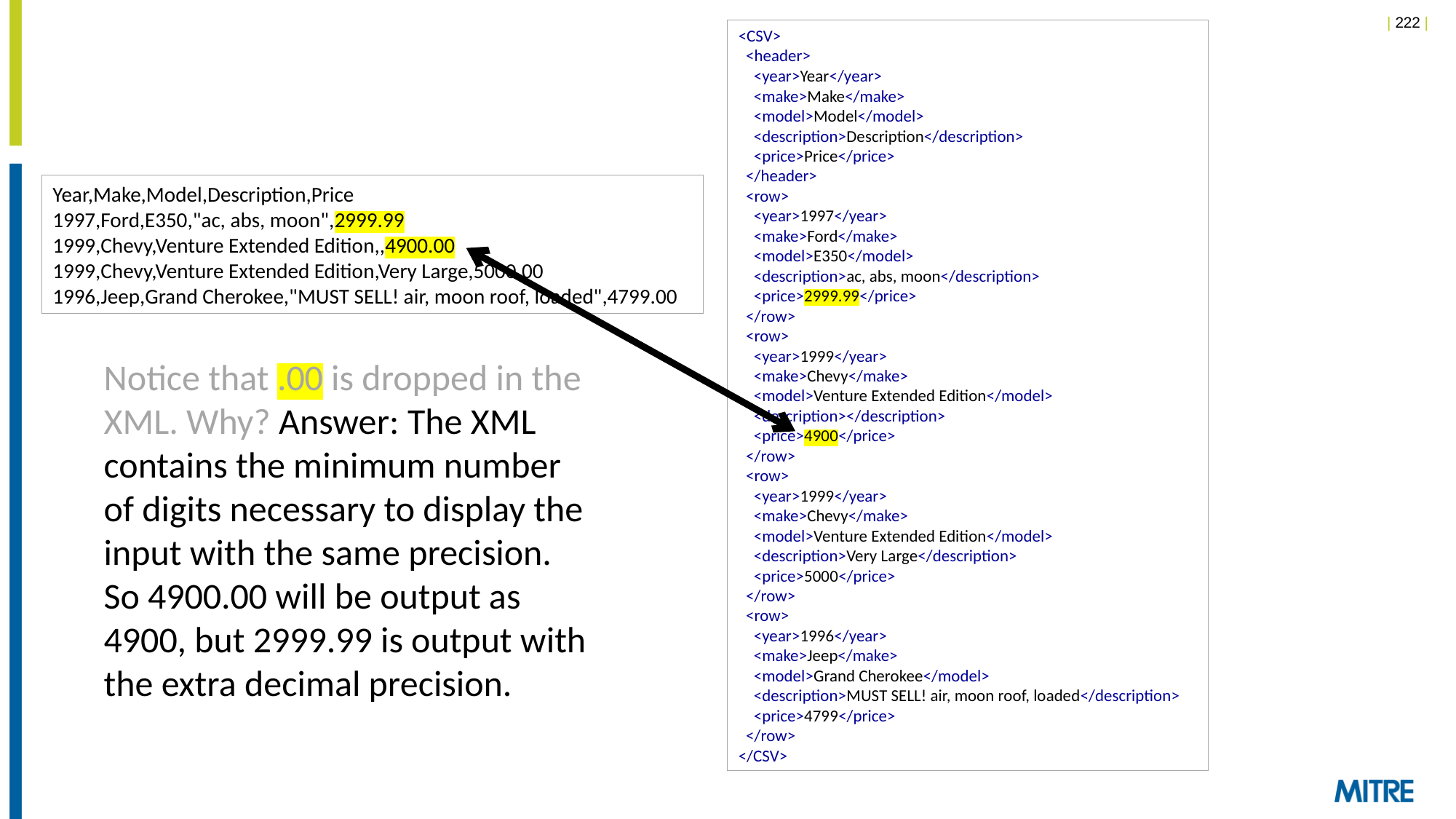

<CSV>
  <header>
    <year>Year</year>
    <make>Make</make>
    <model>Model</model>
    <description>Description</description>
    <price>Price</price>
  </header>
  <row>
    <year>1997</year>
    <make>Ford</make>
    <model>E350</model>
    <description>ac, abs, moon</description>
    <price>2999.99</price>
  </row>
  <row>
    <year>1999</year>
    <make>Chevy</make>
    <model>Venture Extended Edition</model>
    <description></description>
    <price>4900</price>
  </row>
  <row>
    <year>1999</year>
    <make>Chevy</make>
    <model>Venture Extended Edition</model>
    <description>Very Large</description>
    <price>5000</price>
  </row>
  <row>
    <year>1996</year>
    <make>Jeep</make>
    <model>Grand Cherokee</model>
    <description>MUST SELL! air, moon roof, loaded</description>
    <price>4799</price>
  </row>
</CSV>
Year,Make,Model,Description,Price
1997,Ford,E350,"ac, abs, moon",2999.99
1999,Chevy,Venture Extended Edition,,4900.00
1999,Chevy,Venture Extended Edition,Very Large,5000.00
1996,Jeep,Grand Cherokee,"MUST SELL! air, moon roof, loaded",4799.00
Notice that .00 is dropped in the XML. Why? Answer: The XML contains the minimum number of digits necessary to display the input with the same precision. So 4900.00 will be output as 4900, but 2999.99 is output with the extra decimal precision.